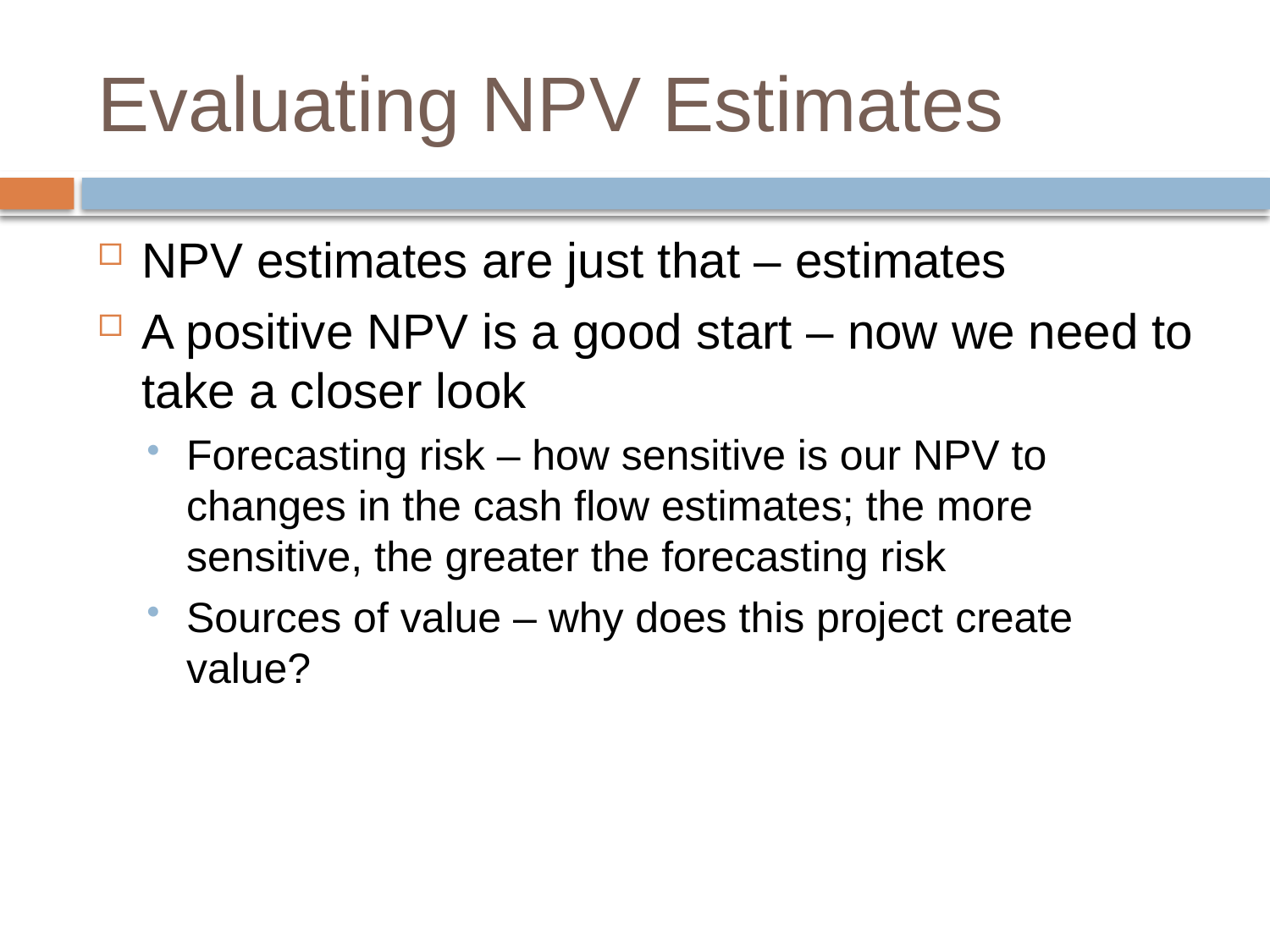

# Evaluating NPV Estimates
NPV estimates are just that – estimates
A positive NPV is a good start – now we need to take a closer look
Forecasting risk – how sensitive is our NPV to changes in the cash flow estimates; the more sensitive, the greater the forecasting risk
Sources of value – why does this project create value?